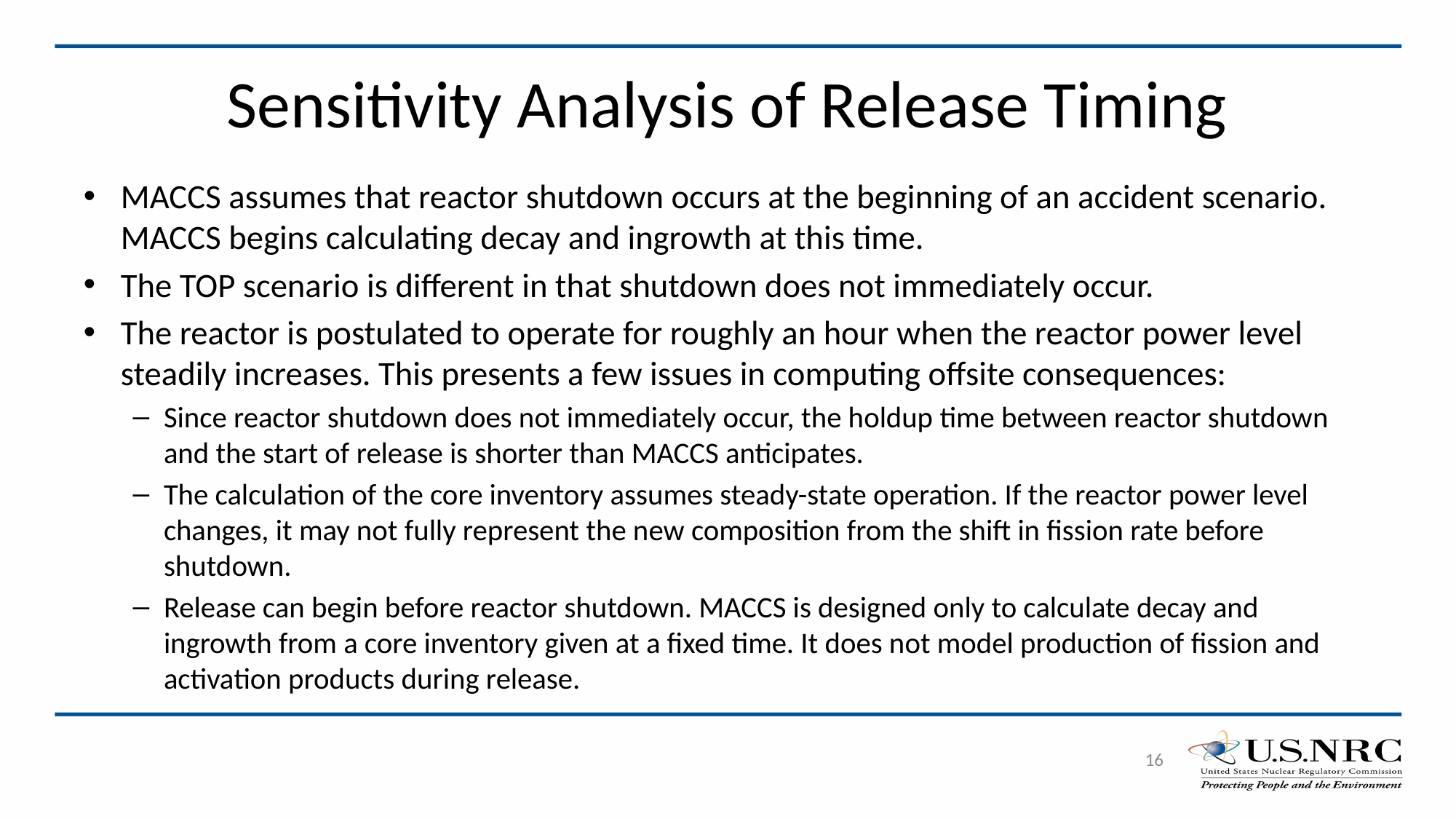

# Sensitivity Analysis of Release Timing
MACCS assumes that reactor shutdown occurs at the beginning of an accident scenario. MACCS begins calculating decay and ingrowth at this time.
The TOP scenario is different in that shutdown does not immediately occur.
The reactor is postulated to operate for roughly an hour when the reactor power level steadily increases. This presents a few issues in computing offsite consequences:
Since reactor shutdown does not immediately occur, the holdup time between reactor shutdown and the start of release is shorter than MACCS anticipates.
The calculation of the core inventory assumes steady-state operation. If the reactor power level changes, it may not fully represent the new composition from the shift in fission rate before shutdown.
Release can begin before reactor shutdown. MACCS is designed only to calculate decay and ingrowth from a core inventory given at a fixed time. It does not model production of fission and activation products during release.

16